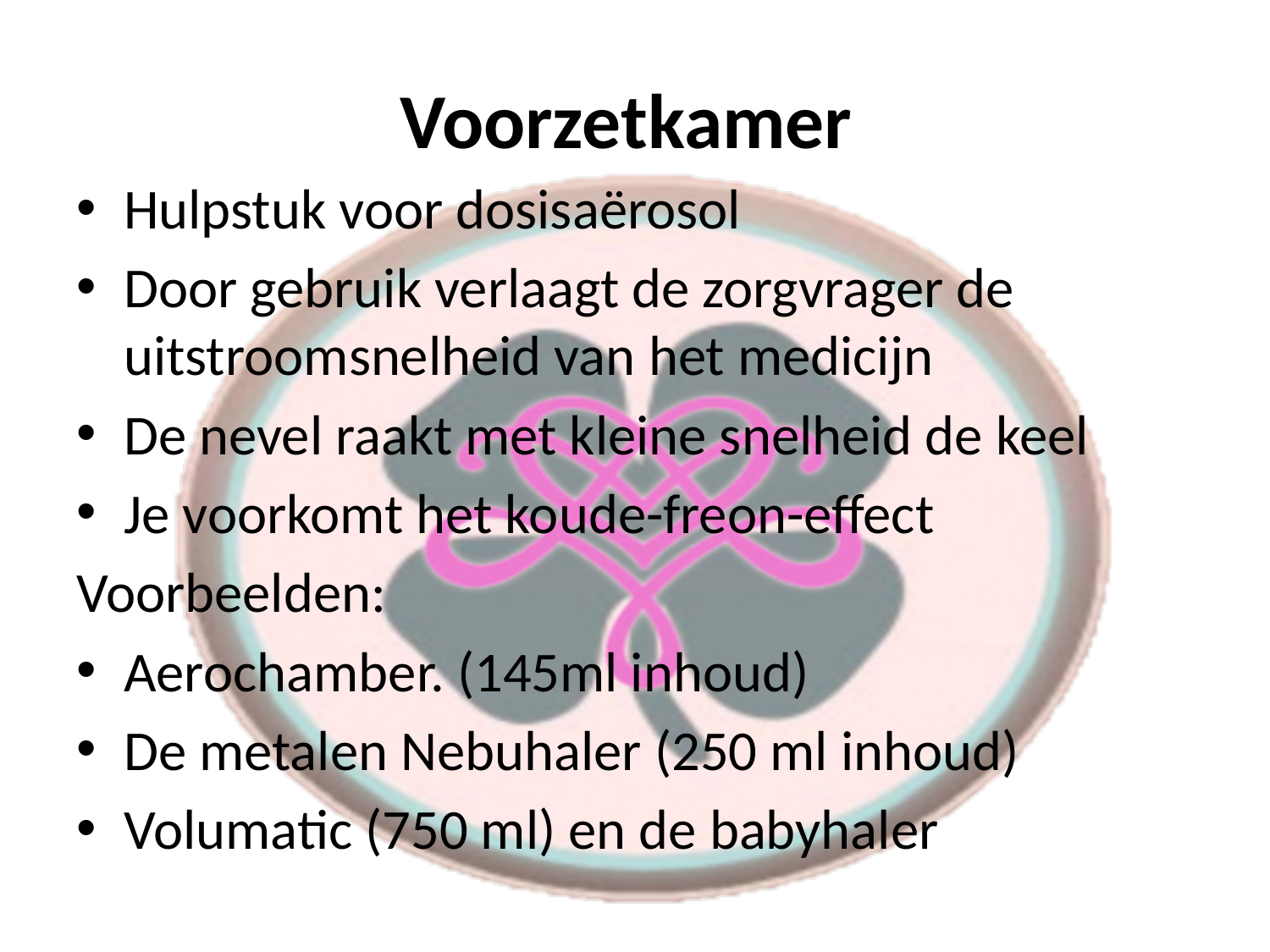

# Voorzetkamer
Hulpstuk voor dosisaërosol
Door gebruik verlaagt de zorgvrager de uitstroomsnelheid van het medicijn
De nevel raakt met kleine snelheid de keel
Je voorkomt het koude-freon-effect
Voorbeelden:
Aerochamber. (145ml inhoud)
De metalen Nebuhaler (250 ml inhoud)
Volumatic (750 ml) en de babyhaler